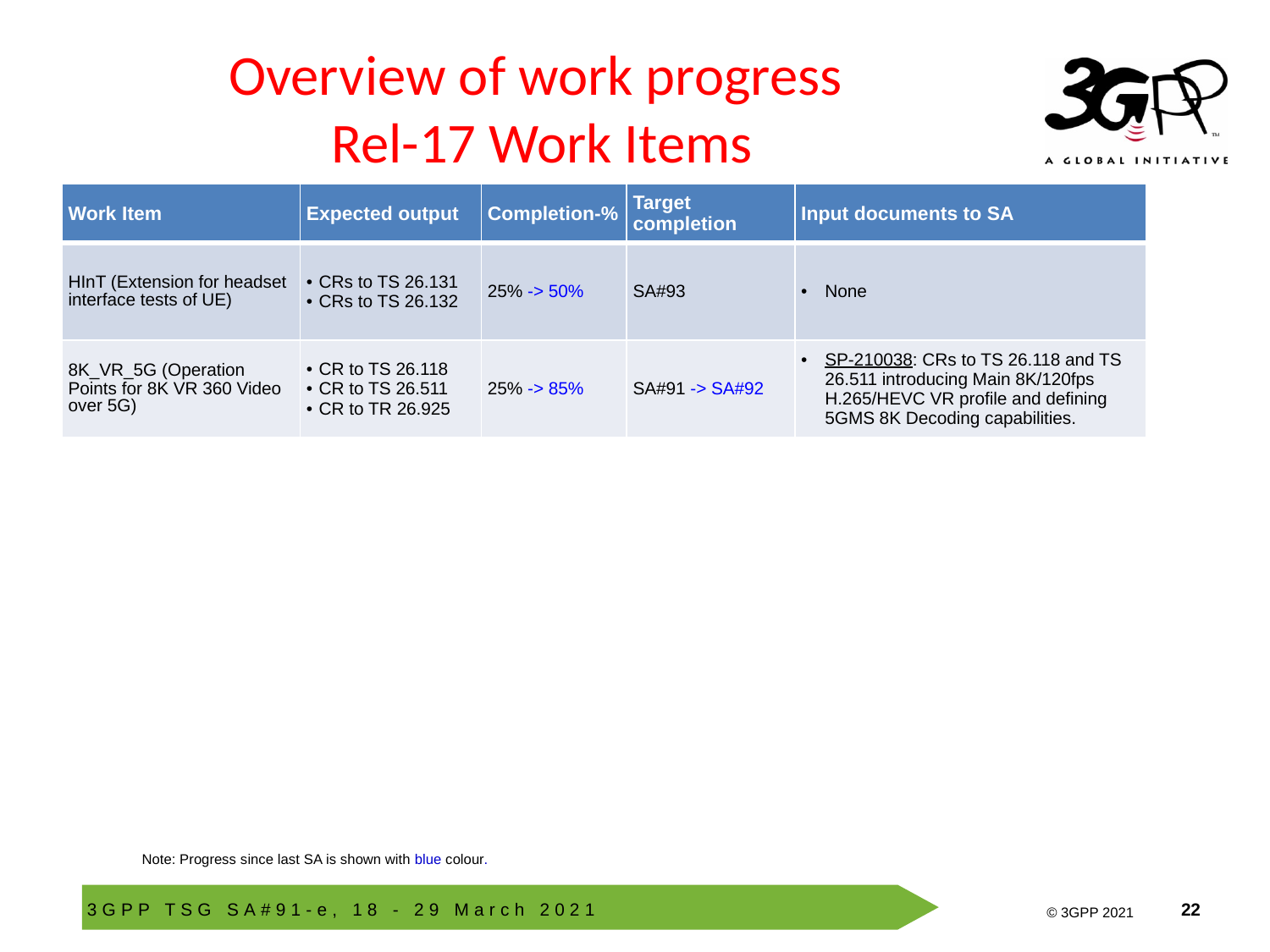

# Overview of work progress Rel-17 Work Items
| Work Item | Expected output | Completion-% | Target completion | Input documents to SA |
| --- | --- | --- | --- | --- |
| HInT (Extension for headset interface tests of UE) | CRs to TS 26.131 CRs to TS 26.132 | 25% -> 50% | SA#93 | None |
| 8K\_VR\_5G (Operation Points for 8K VR 360 Video over 5G) | CR to TS 26.118 CR to TS 26.511 CR to TR 26.925 | 25% -> 85% | SA#91 -> SA#92 | SP-210038: CRs to TS 26.118 and TS 26.511 introducing Main 8K/120fps H.265/HEVC VR profile and defining 5GMS 8K Decoding capabilities. |

Note: Progress since last SA is shown with blue colour.